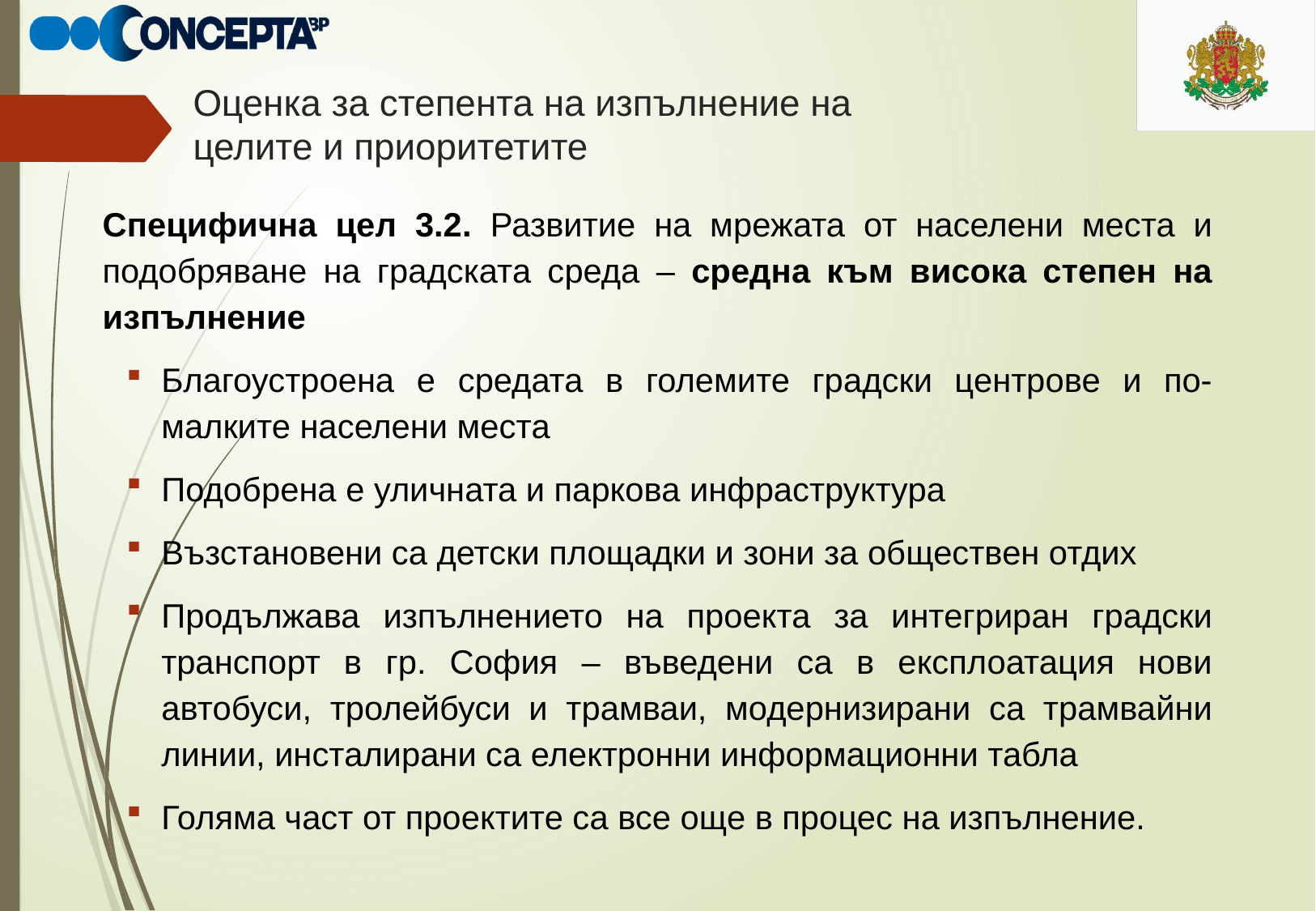

# Оценка за степента на изпълнение на целите и приоритетите
Специфична цел 3.2. Развитие на мрежата от населени места и подобряване на градската среда – средна към висока степен на изпълнение
Благоустроена е средата в големите градски центрове и по-малките населени места
Подобрена е уличната и паркова инфраструктура
Възстановени са детски площадки и зони за обществен отдих
Продължава изпълнението на проекта за интегриран градски транспорт в гр. София – въведени са в експлоатация нови автобуси, тролейбуси и трамваи, модернизирани са трамвайни линии, инсталирани са електронни информационни табла
Голяма част от проектите са все още в процес на изпълнение.